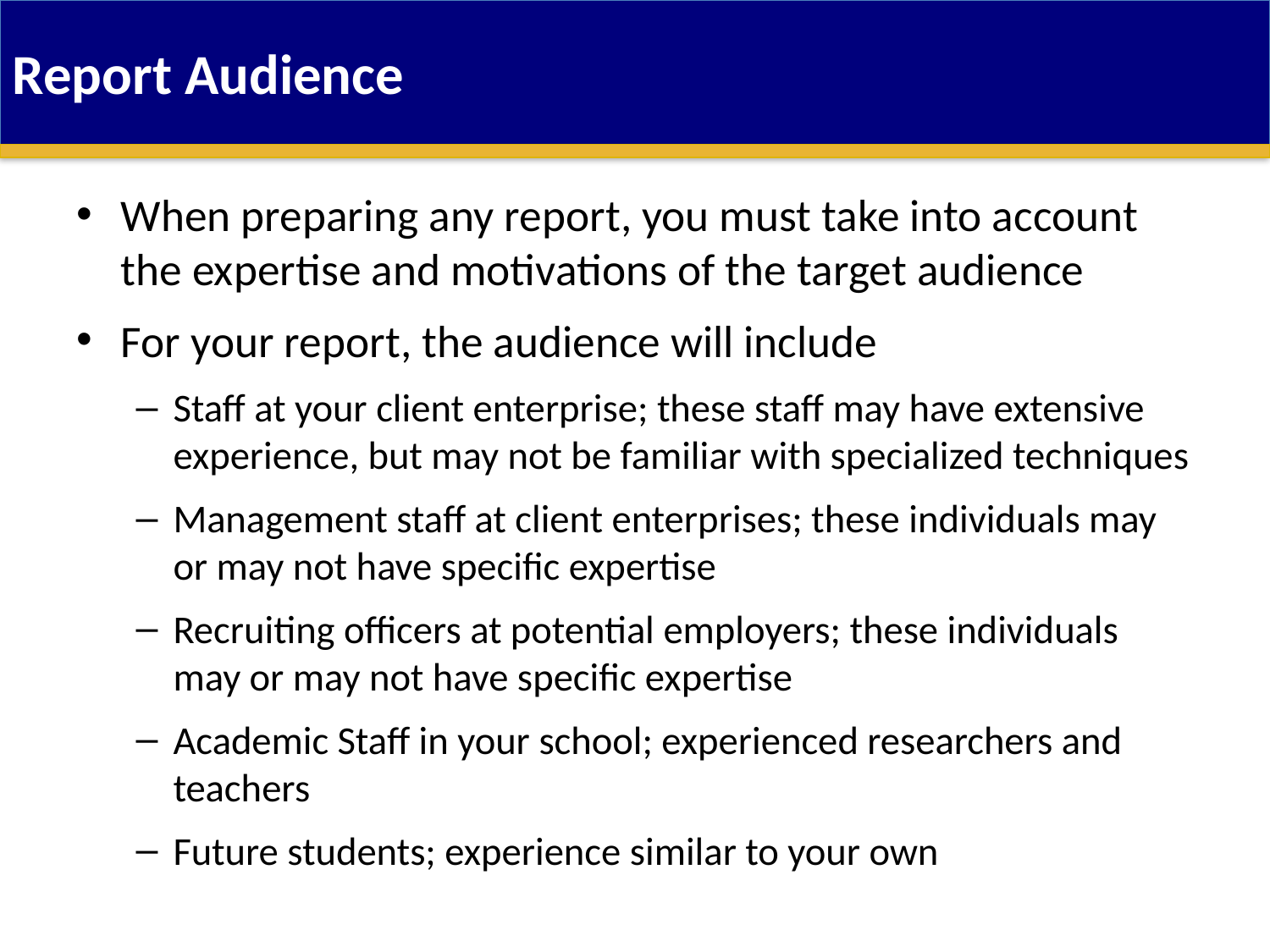

Report Audience

When preparing any report, you must take into account the expertise and motivations of the target audience
For your report, the audience will include
Staff at your client enterprise; these staff may have extensive experience, but may not be familiar with specialized techniques
Management staff at client enterprises; these individuals may or may not have specific expertise
Recruiting officers at potential employers; these individuals may or may not have specific expertise
Academic Staff in your school; experienced researchers and teachers
Future students; experience similar to your own